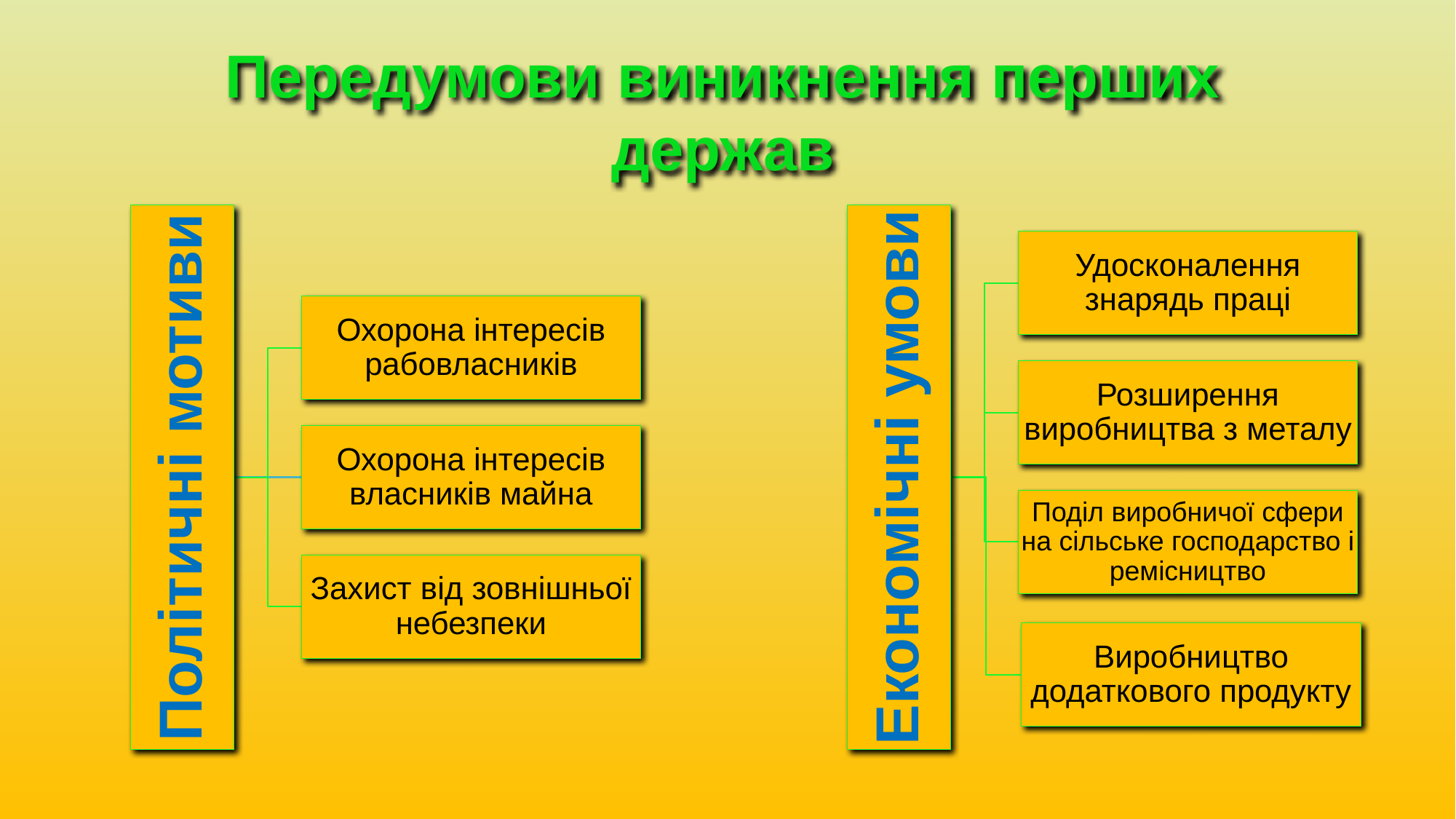

Передумови виникнення перших держав

Політичні мотиви
Охорона інтересів рабовласників
Охорона інтересів власників майна
Захист від зовнішньої небезпеки

Економічні умови
Удосконалення знарядь праці
Розширення виробництва з металу
Поділ виробничої сфери на сільське господарство і ремісництво
Виробництво додаткового продукту